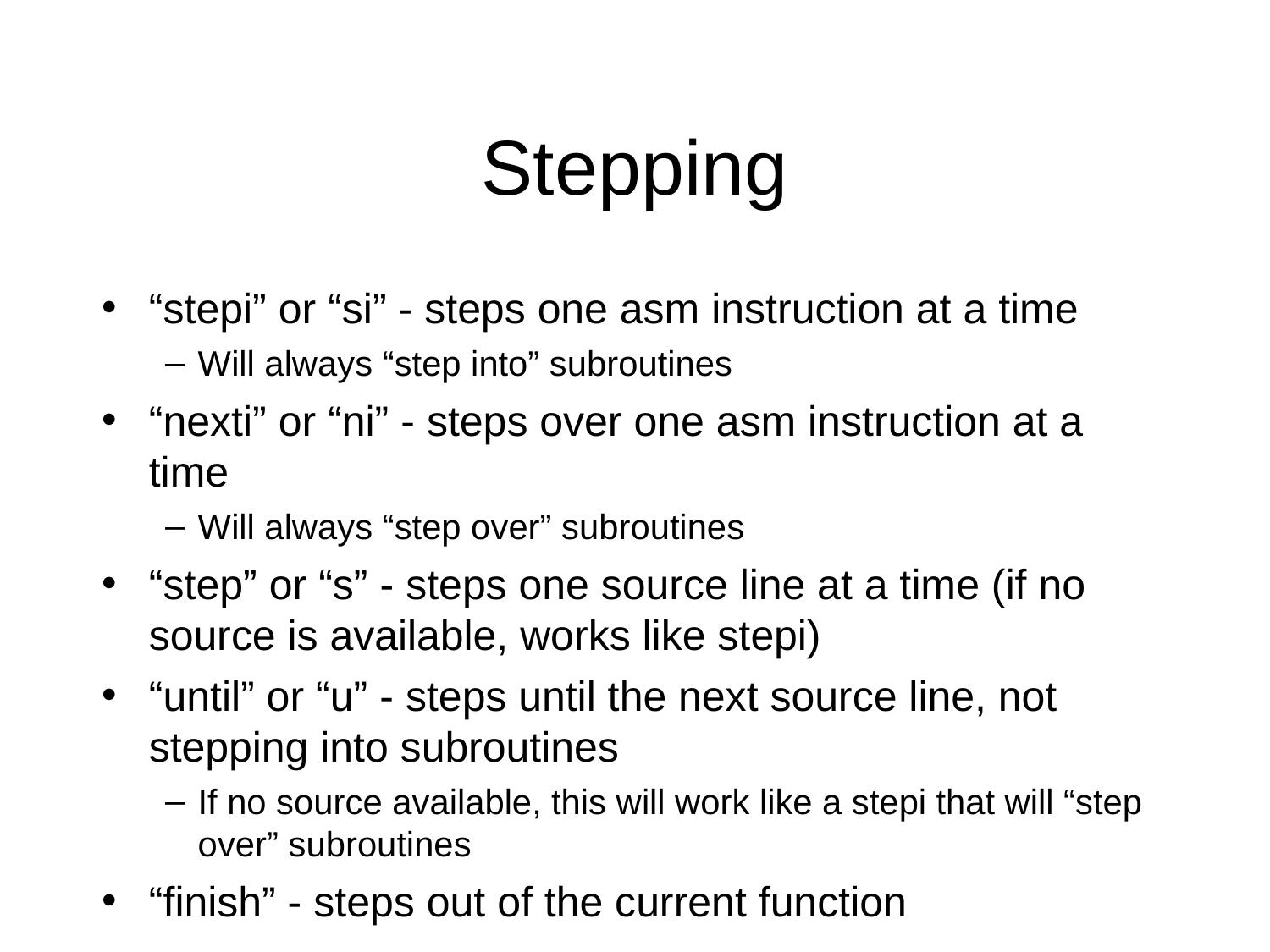

Stepping
“stepi” or “si” - steps one asm instruction at a time
Will always “step into” subroutines
“nexti” or “ni” - steps over one asm instruction at a time
Will always “step over” subroutines
“step” or “s” - steps one source line at a time (if no source is available, works like stepi)
“until” or “u” - steps until the next source line, not stepping into subroutines
If no source available, this will work like a stepi that will “step over” subroutines
“finish” - steps out of the current function